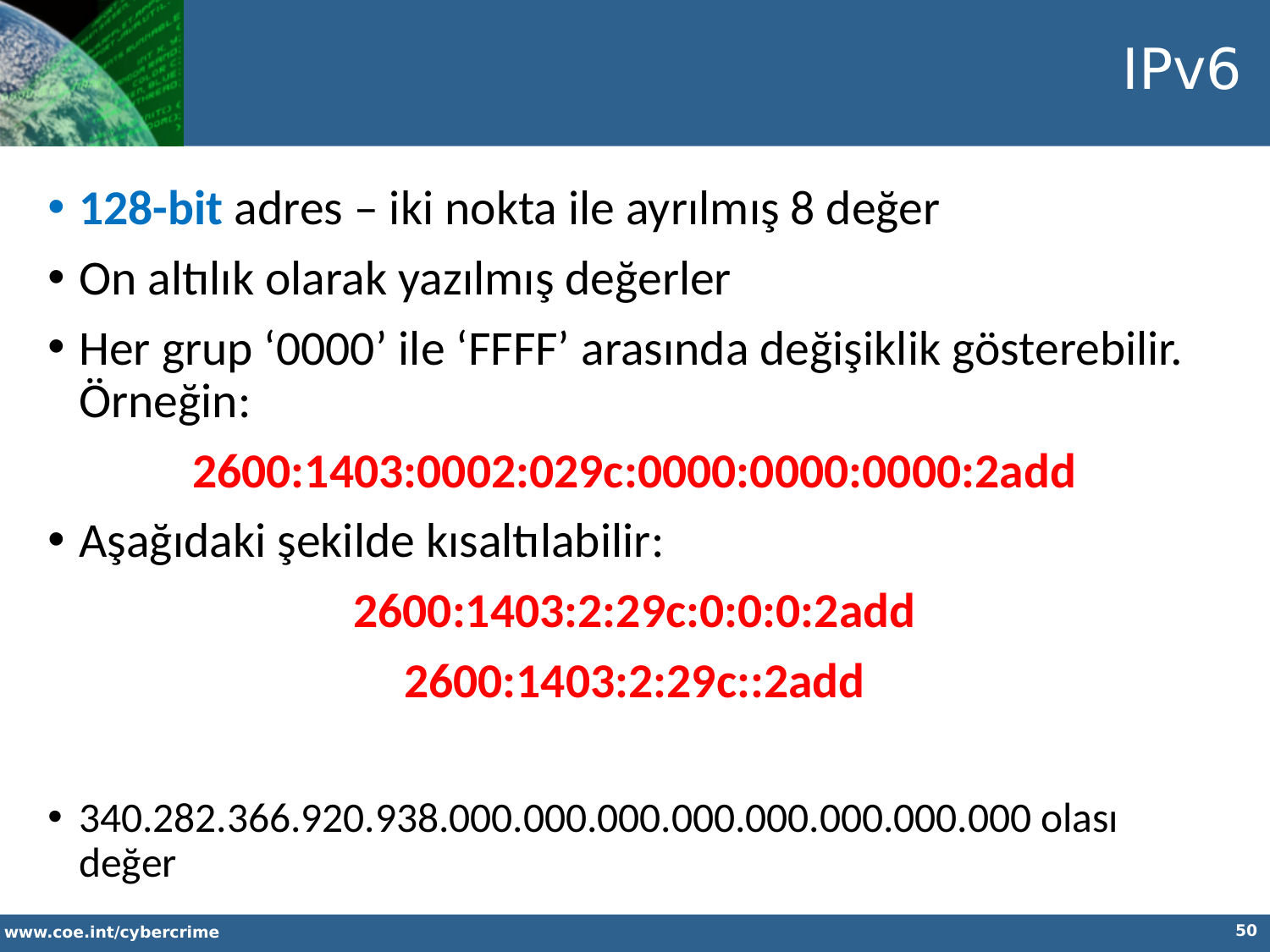

IPv6
128-bit adres – iki nokta ile ayrılmış 8 değer
On altılık olarak yazılmış değerler
Her grup ‘0000’ ile ‘FFFF’ arasında değişiklik gösterebilir. Örneğin:
2600:1403:0002:029c:0000:0000:0000:2add
Aşağıdaki şekilde kısaltılabilir:
2600:1403:2:29c:0:0:0:2add
2600:1403:2:29c::2add

340.282.366.920.938.000.000.000.000.000.000.000.000 olası değer